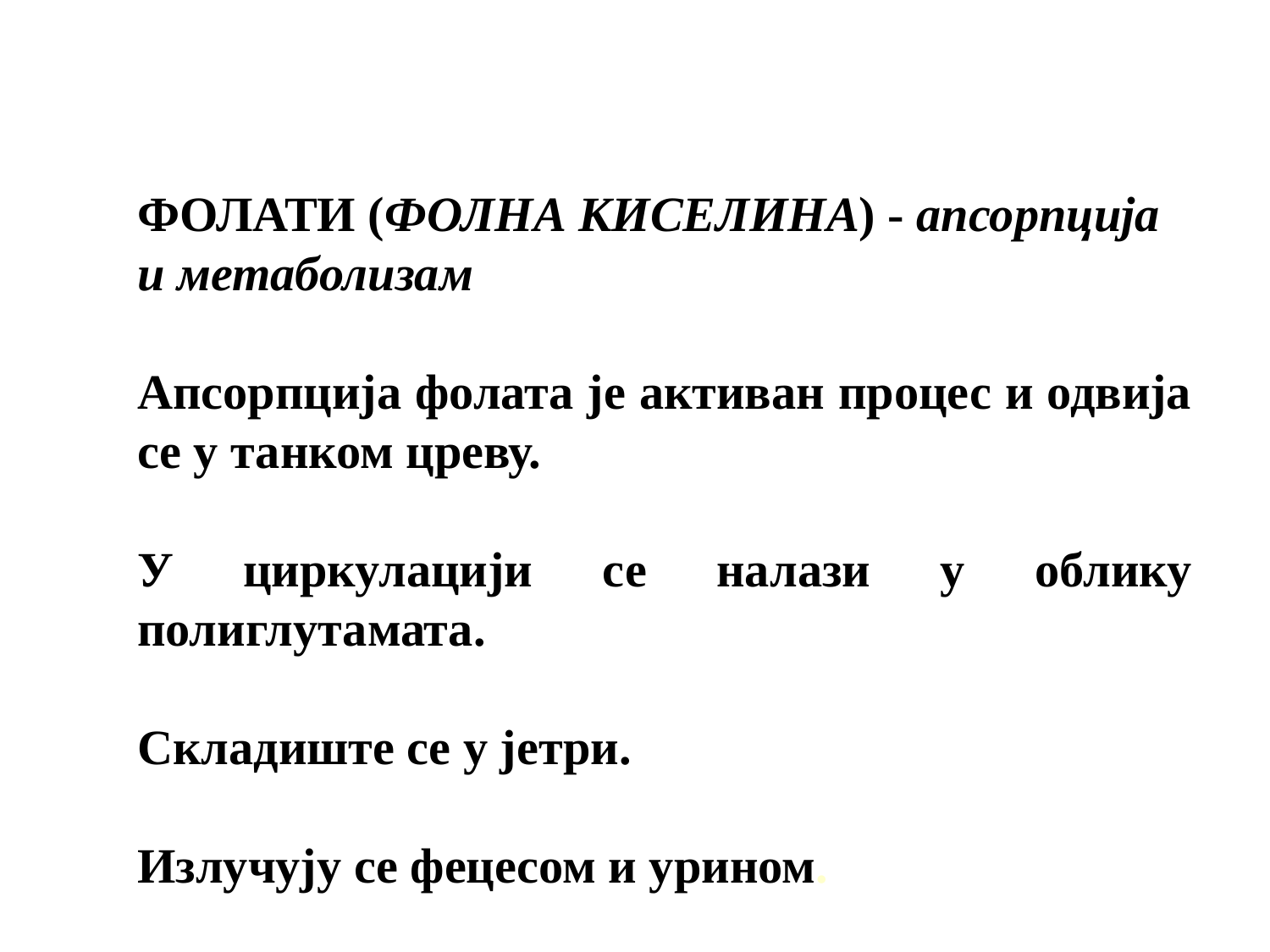

ФОЛАТИ (ФОЛНА КИСЕЛИНА) - апсорпција и метаболизам

Апсорпција фолата је активан процес и одвија се у танком цреву.

У циркулацији се налази у облику полиглутамата.

Складиште се у јетри.

Излучују се фецесом и урином.